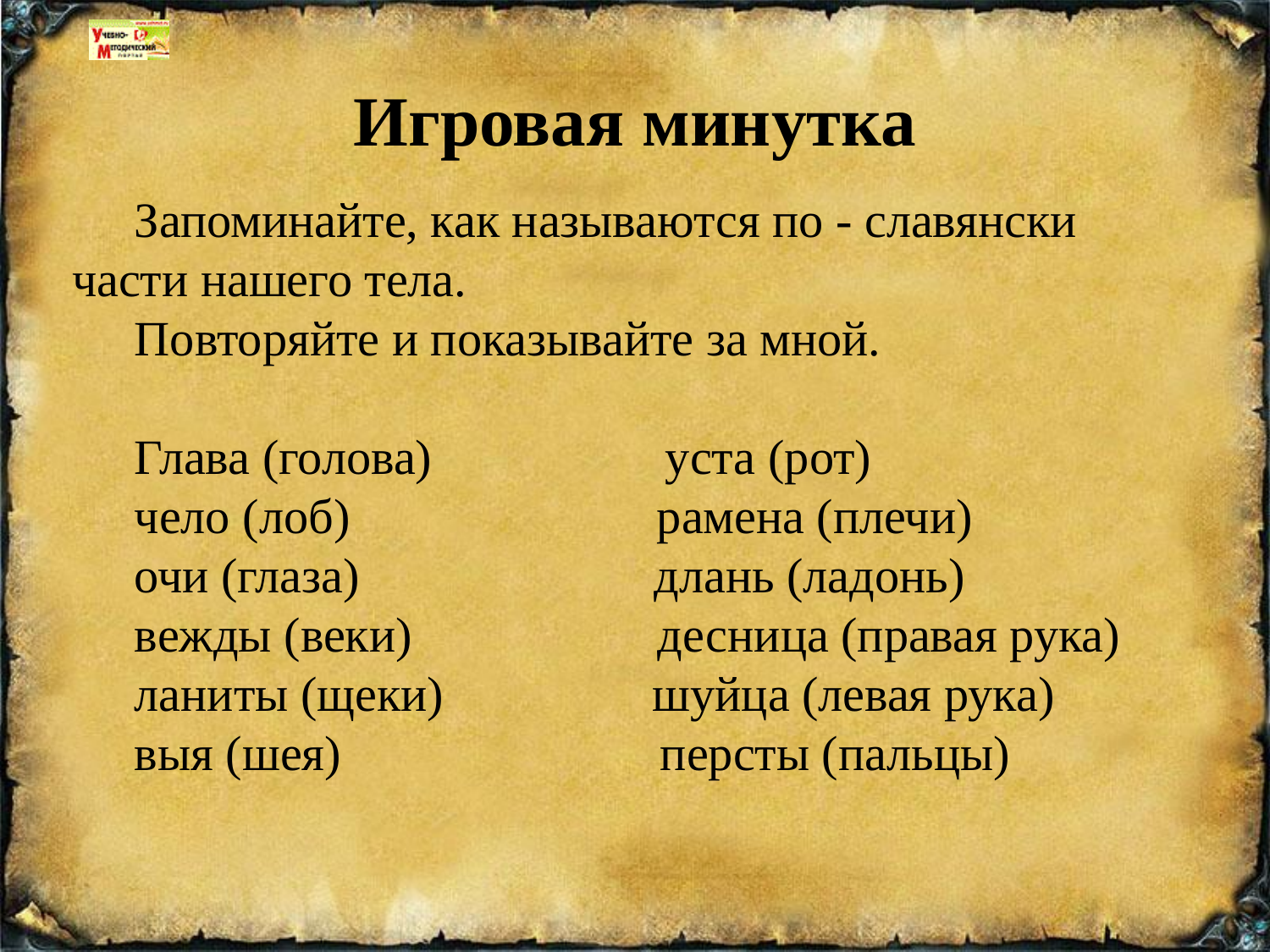

# Игровая минутка
Запоминайте, как называются по - славянски части нашего тела.
Повторяйте и показывайте за мной.

Глава (голова)                   уста (рот)
чело (лоб)                         рамена (плечи)
очи (глаза)                        длань (ладонь)
вежды (веки)                    десница (правая рука)
ланиты (щеки)                 шуйца (левая рука)
выя (шея)                          персты (пальцы)